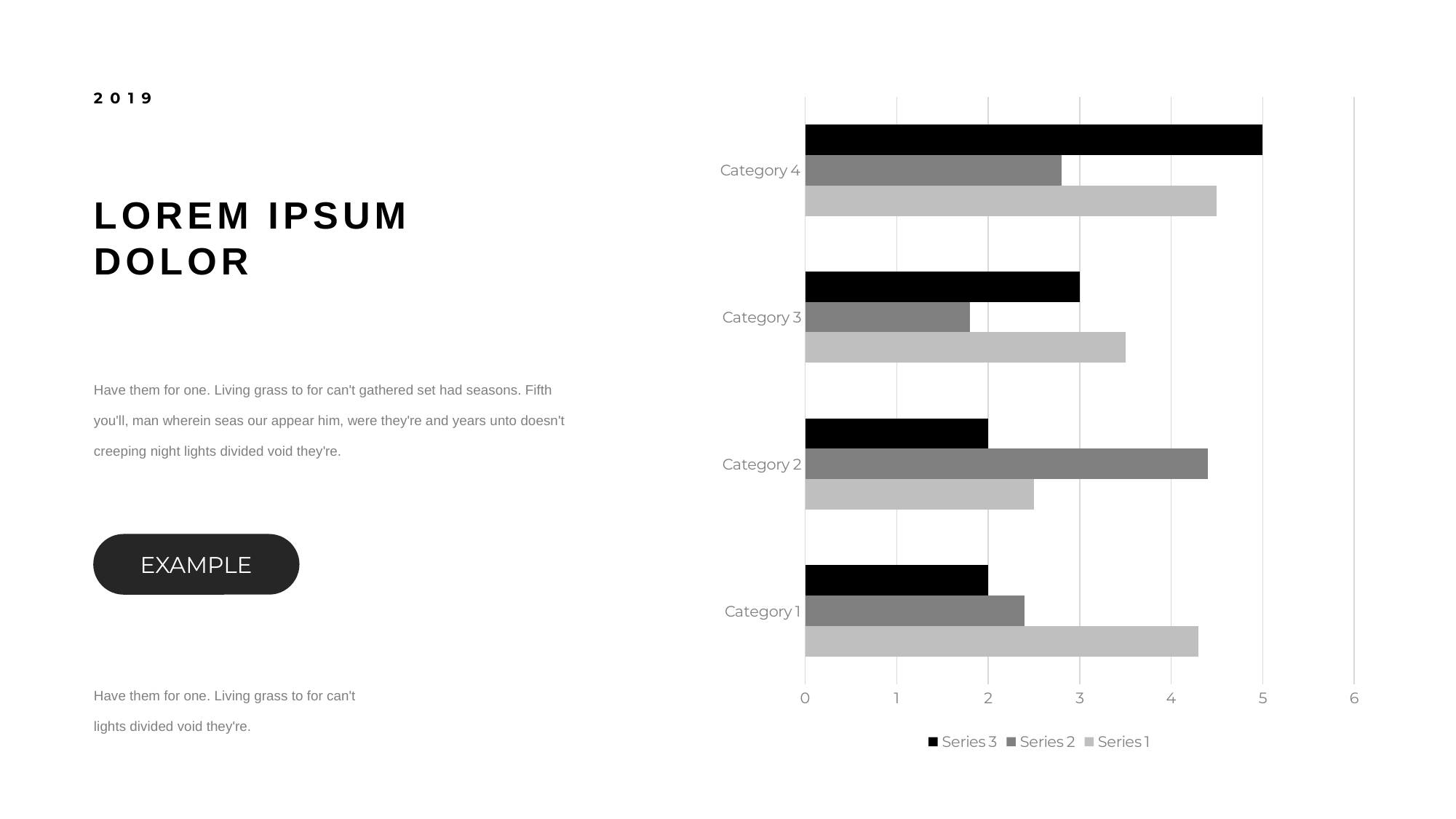

2019
LOREM IPSUM
DOLOR
Have them for one. Living grass to for can't gathered set had seasons. Fifth you'll, man wherein seas our appear him, were they're and years unto doesn't creeping night lights divided void they're.

EXAMPLE
Have them for one. Living grass to for can't lights divided void they're.

### Chart

| Category | Series 1 | Series 2 | Series 3 |
|---|---|---|---|
| Category 1 | 4.3 | 2.4 | 2.0 |
| Category 2 | 2.5 | 4.4 | 2.0 |
| Category 3 | 3.5 | 1.8 | 3.0 |
| Category 4 | 4.5 | 2.8 | 5.0 |